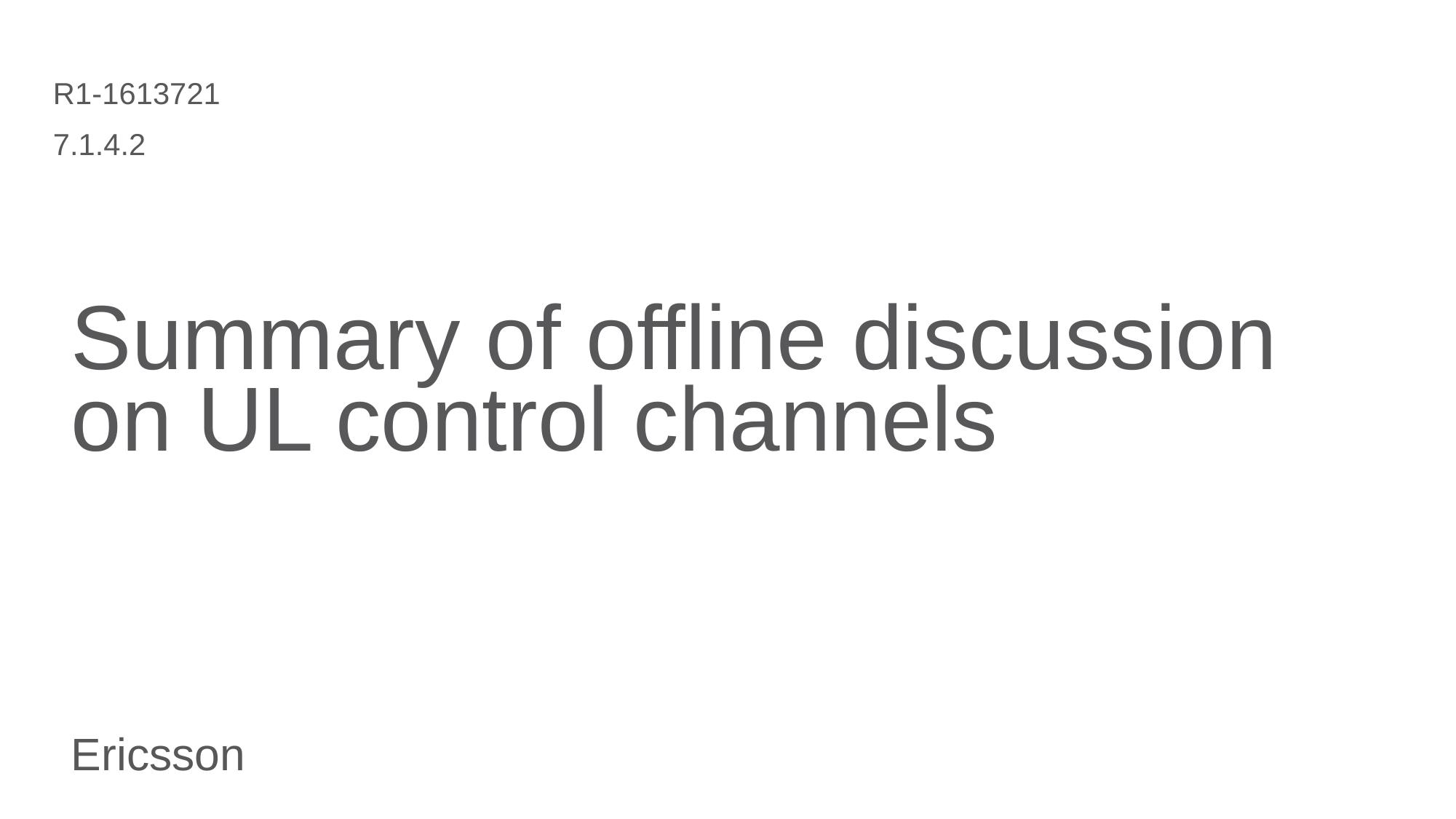

R1-1613721
7.1.4.2
# Summary of offline discussion on UL control channels
Ericsson